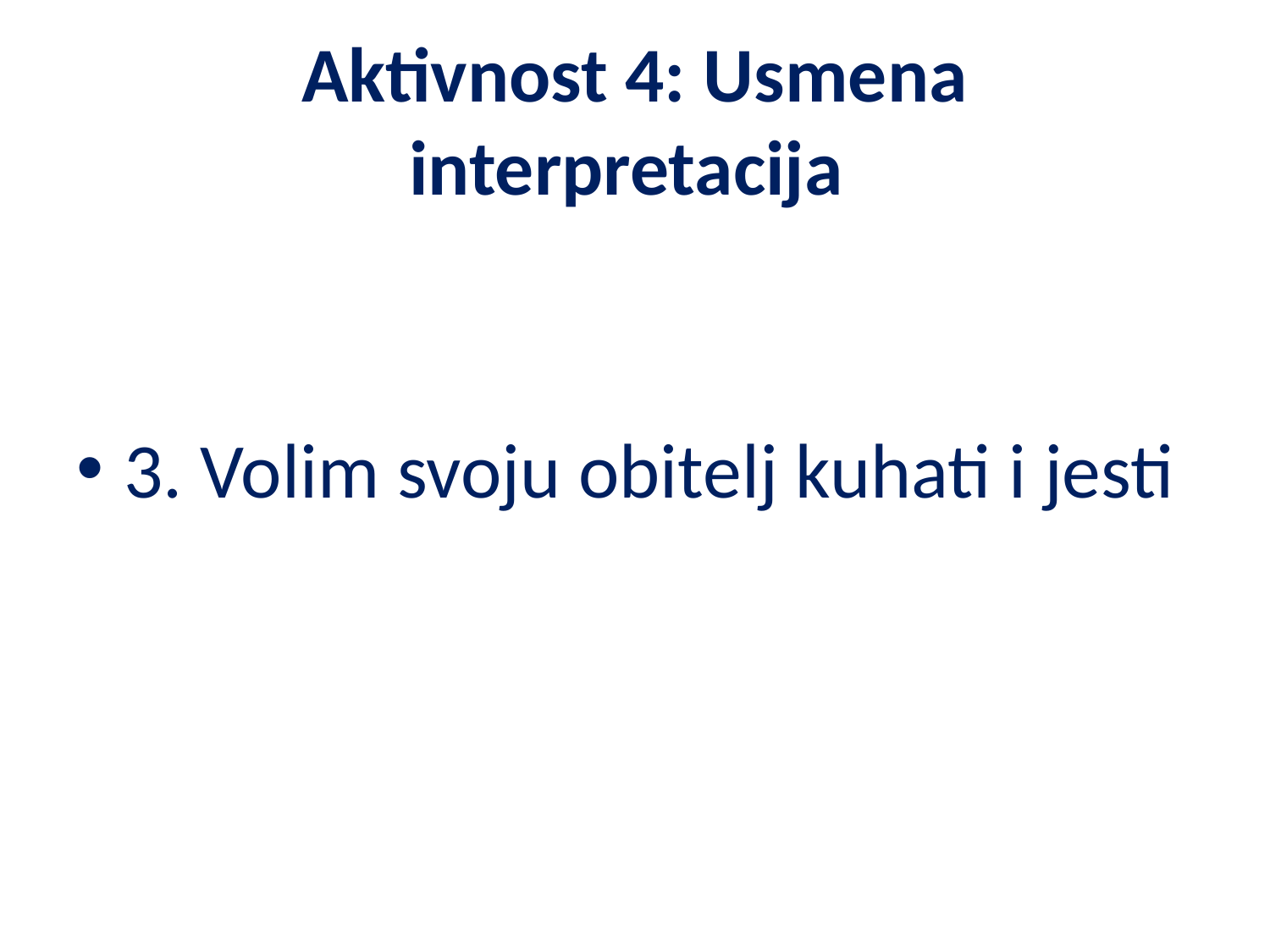

# Aktivnost 4: Usmena interpretacija

3. Volim svoju obitelj kuhati i jesti